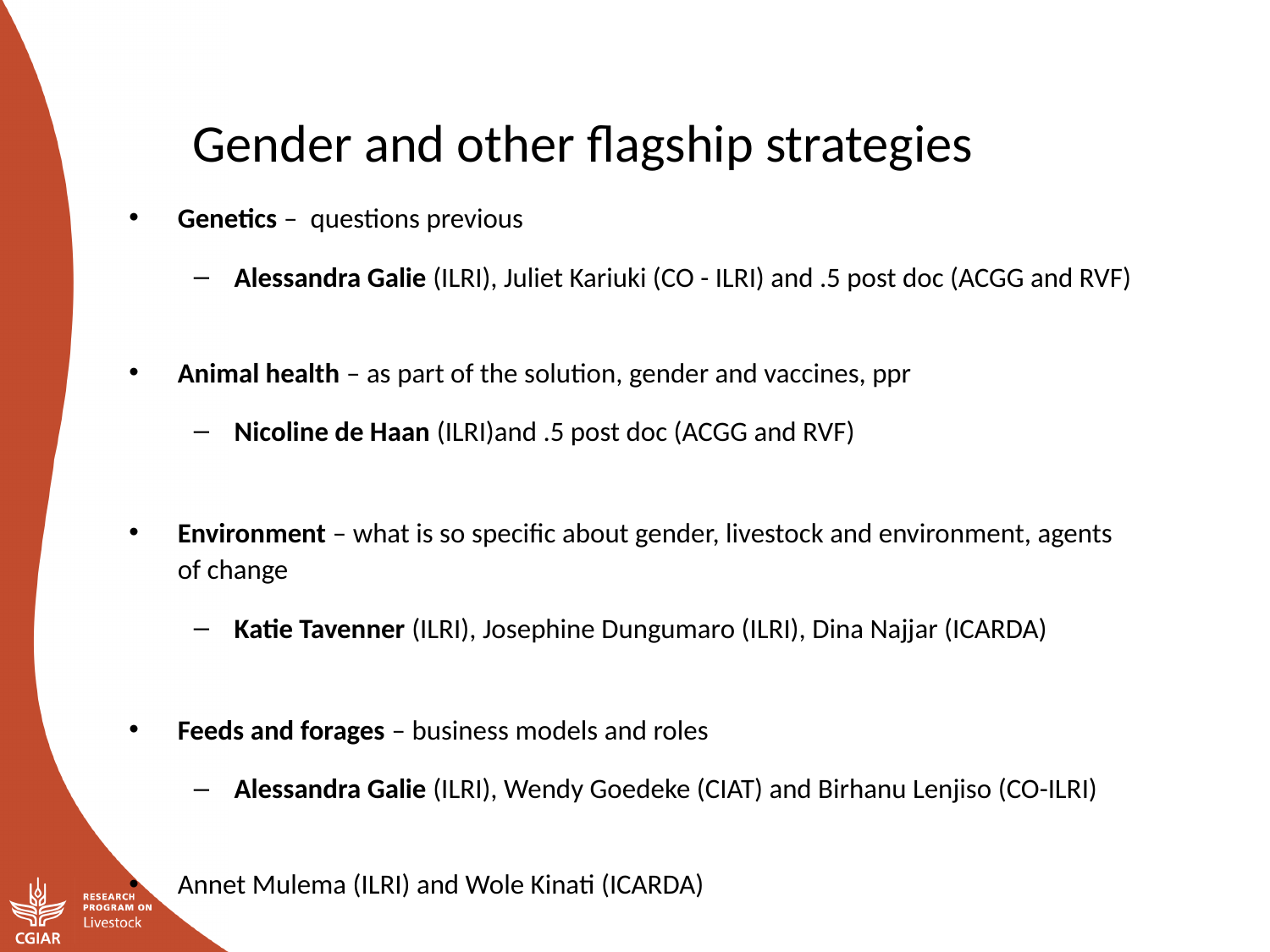

Gender and other flagship strategies
Genetics –  questions previous
Alessandra Galie (ILRI), Juliet Kariuki (CO - ILRI) and .5 post doc (ACGG and RVF)

Animal health – as part of the solution, gender and vaccines, ppr
Nicoline de Haan (ILRI)and .5 post doc (ACGG and RVF)

Environment – what is so specific about gender, livestock and environment, agents of change
Katie Tavenner (ILRI), Josephine Dungumaro (ILRI), Dina Najjar (ICARDA)

Feeds and forages – business models and roles
Alessandra Galie (ILRI), Wendy Goedeke (CIAT) and Birhanu Lenjiso (CO-ILRI)

Annet Mulema (ILRI) and Wole Kinati (ICARDA)